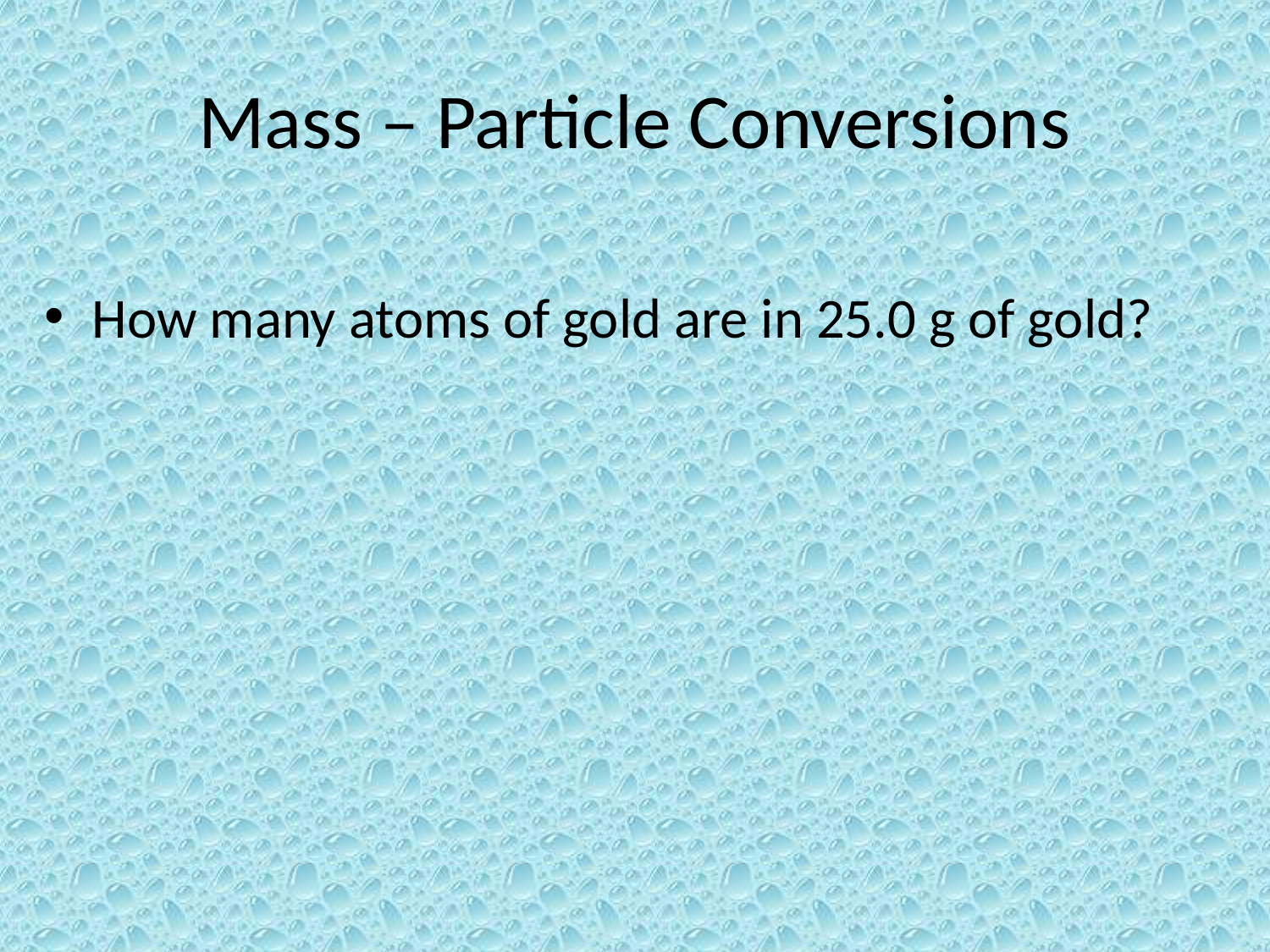

# Mass – Particle Conversions
How many atoms of gold are in 25.0 g of gold?